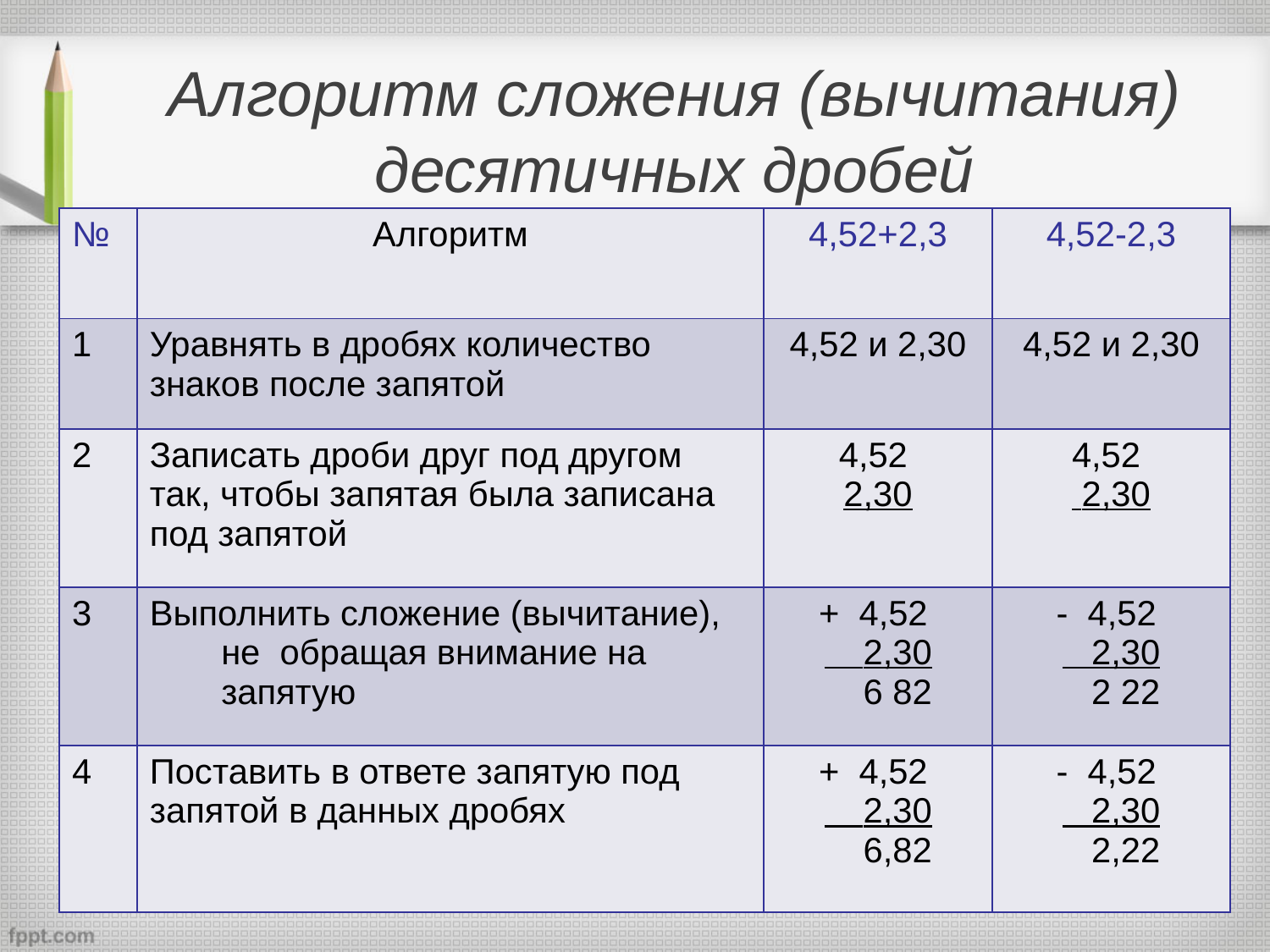

# Алгоритм сложения (вычитания) десятичных дробей
| № | Алгоритм | 4,52+2,3 | 4,52-2,3 |
| --- | --- | --- | --- |
| 1 | Уравнять в дробях количество знаков после запятой | 4,52 и 2,30 | 4,52 и 2,30 |
| 2 | Записать дроби друг под другом так, чтобы запятая была записана под запятой | 4,52 2,30 | 4,52 2,30 |
| 3 | Выполнить сложение (вычитание), не обращая внимание на запятую | + 4,52 2,30 6 82 | - 4,52 2,30 2 22 |
| 4 | Поставить в ответе запятую под запятой в данных дробях | + 4,52 2,30 6,82 | - 4,52 2,30 2,22 |